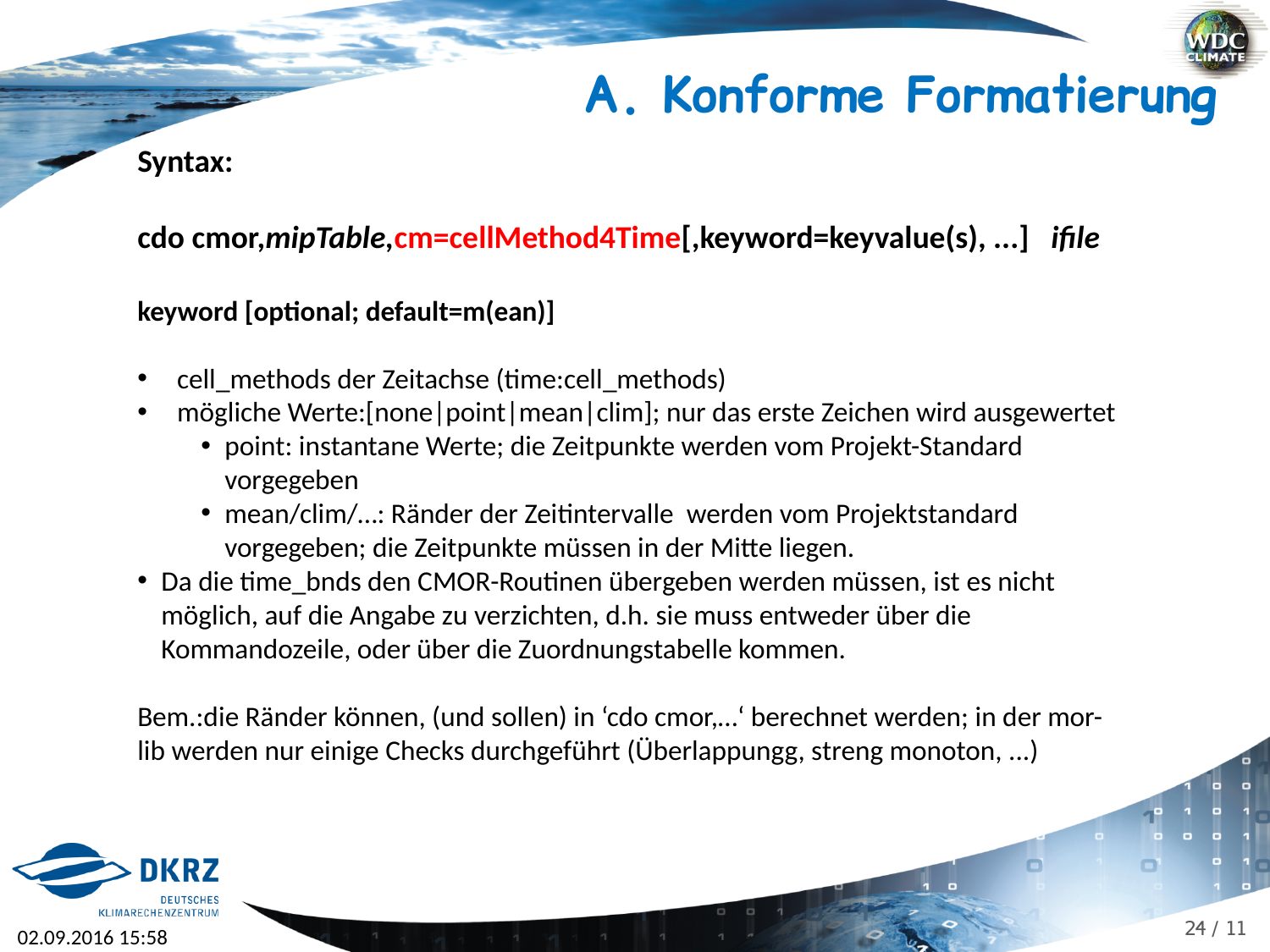

A. Konforme Formatierung

Syntax:
cdo cmor,mipTable,cm=cellMethod4Time[,keyword=keyvalue(s), ...]   ifile
keyword [optional; default=m(ean)]
cell_methods der Zeitachse (time:cell_methods)
mögliche Werte:[none|point|mean|clim]; nur das erste Zeichen wird ausgewertet
point: instantane Werte; die Zeitpunkte werden vom Projekt-Standard vorgegeben
mean/clim/…: Ränder der Zeitintervalle  werden vom Projektstandard vorgegeben; die Zeitpunkte müssen in der Mitte liegen.
Da die time_bnds den CMOR-Routinen übergeben werden müssen, ist es nicht möglich, auf die Angabe zu verzichten, d.h. sie muss entweder über die Kommandozeile, oder über die Zuordnungstabelle kommen.
Bem.:die Ränder können, (und sollen) in ‘cdo cmor,…‘ berechnet werden; in der mor-lib werden nur einige Checks durchgeführt (Überlappungg, streng monoton, ...)